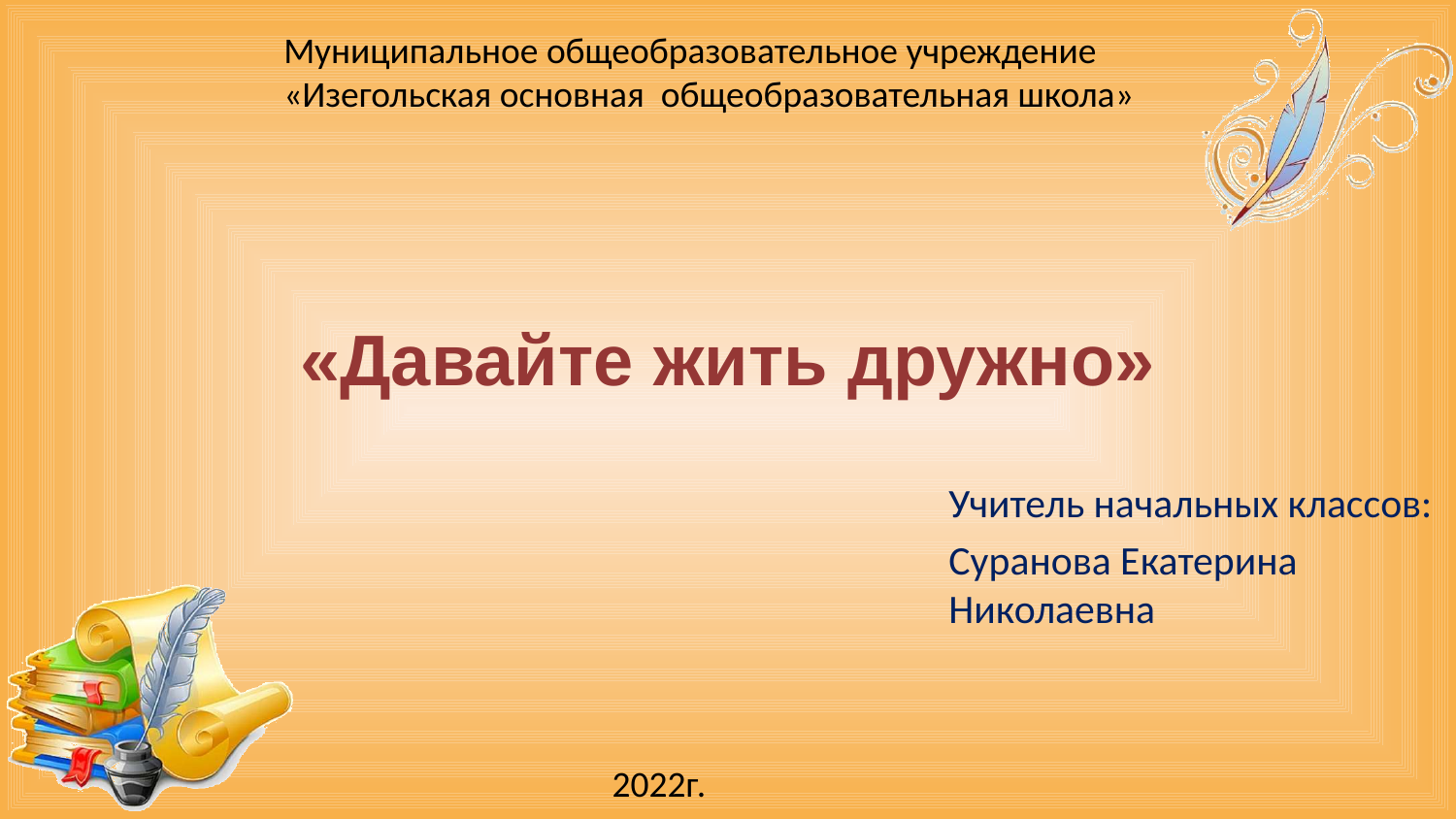

Муниципальное общеобразовательное учреждение
«Изегольская основная  общеобразовательная школа»
# «Давайте жить дружно»
Учитель начальных классов:
Суранова Екатерина Николаевна
2022г.